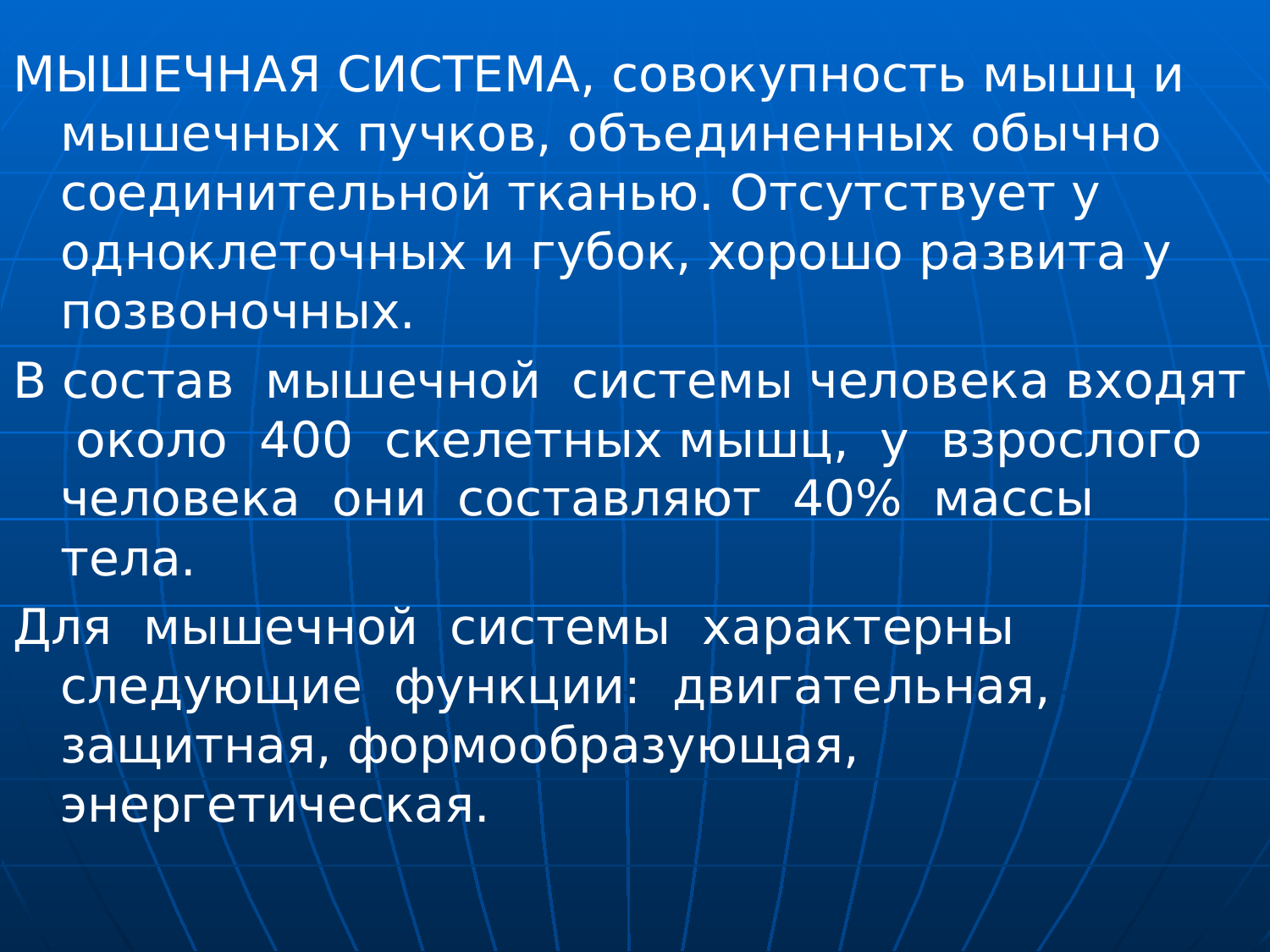

МЫШЕЧНАЯ СИСТЕМА, совокупность мышц и мышечных пучков, объединенных обычно соединительной тканью. Отсутствует у одноклеточных и губок, хорошо развита у позвоночных.
В состав  мышечной  системы человека входят  около  400  скелетных мышц,  у  взрослого  человека  они  составляют  40%  массы  тела.
Для  мышечной  системы  характерны  следующие  функции:  двигательная, защитная, формообразующая, энергетическая.